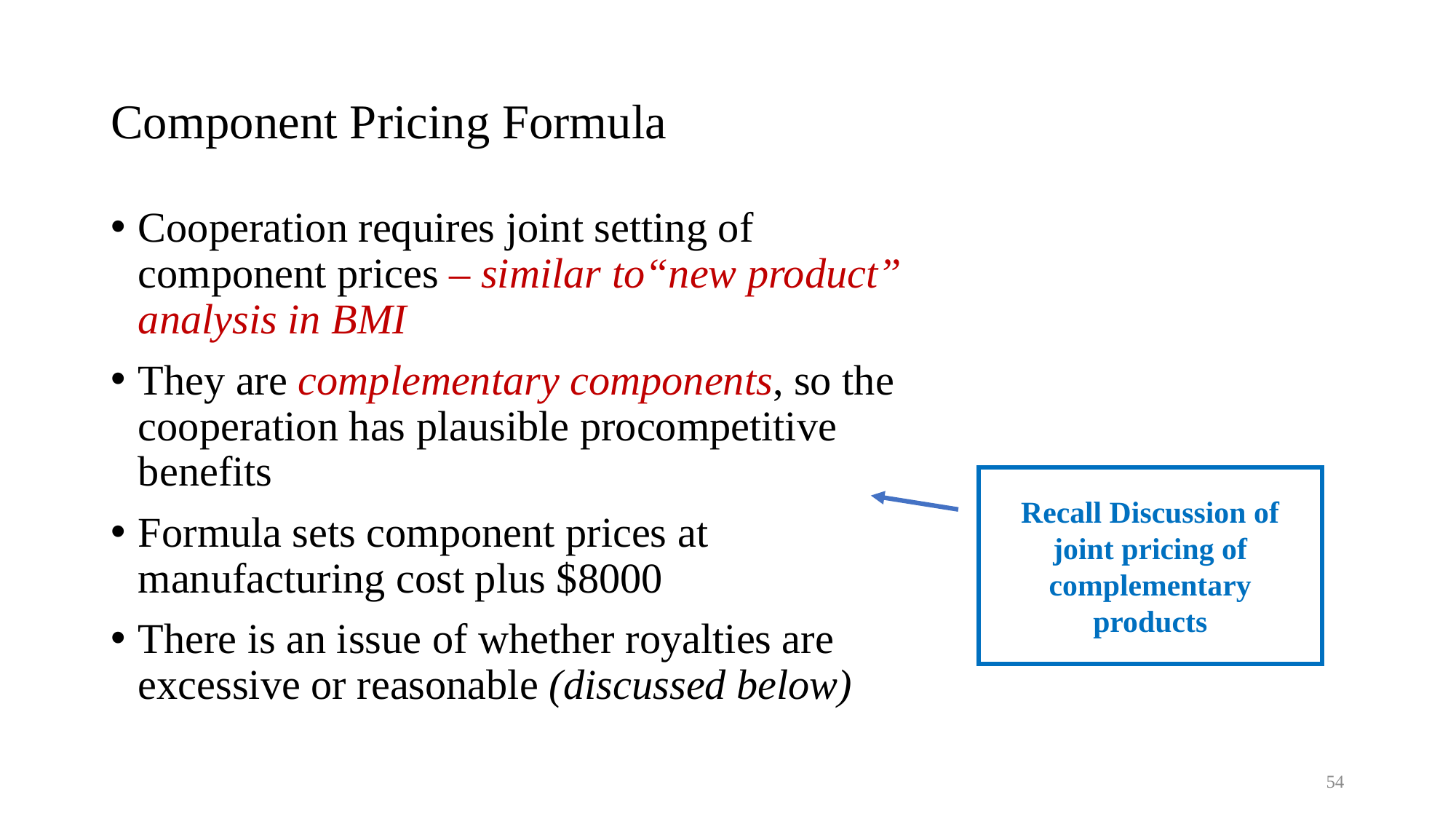

# Component Pricing Formula
Cooperation requires joint setting of component prices – similar to“new product” analysis in BMI
They are complementary components, so the cooperation has plausible procompetitive benefits
Formula sets component prices at manufacturing cost plus $8000
There is an issue of whether royalties are excessive or reasonable (discussed below)
Recall Discussion of joint pricing of complementary products
54